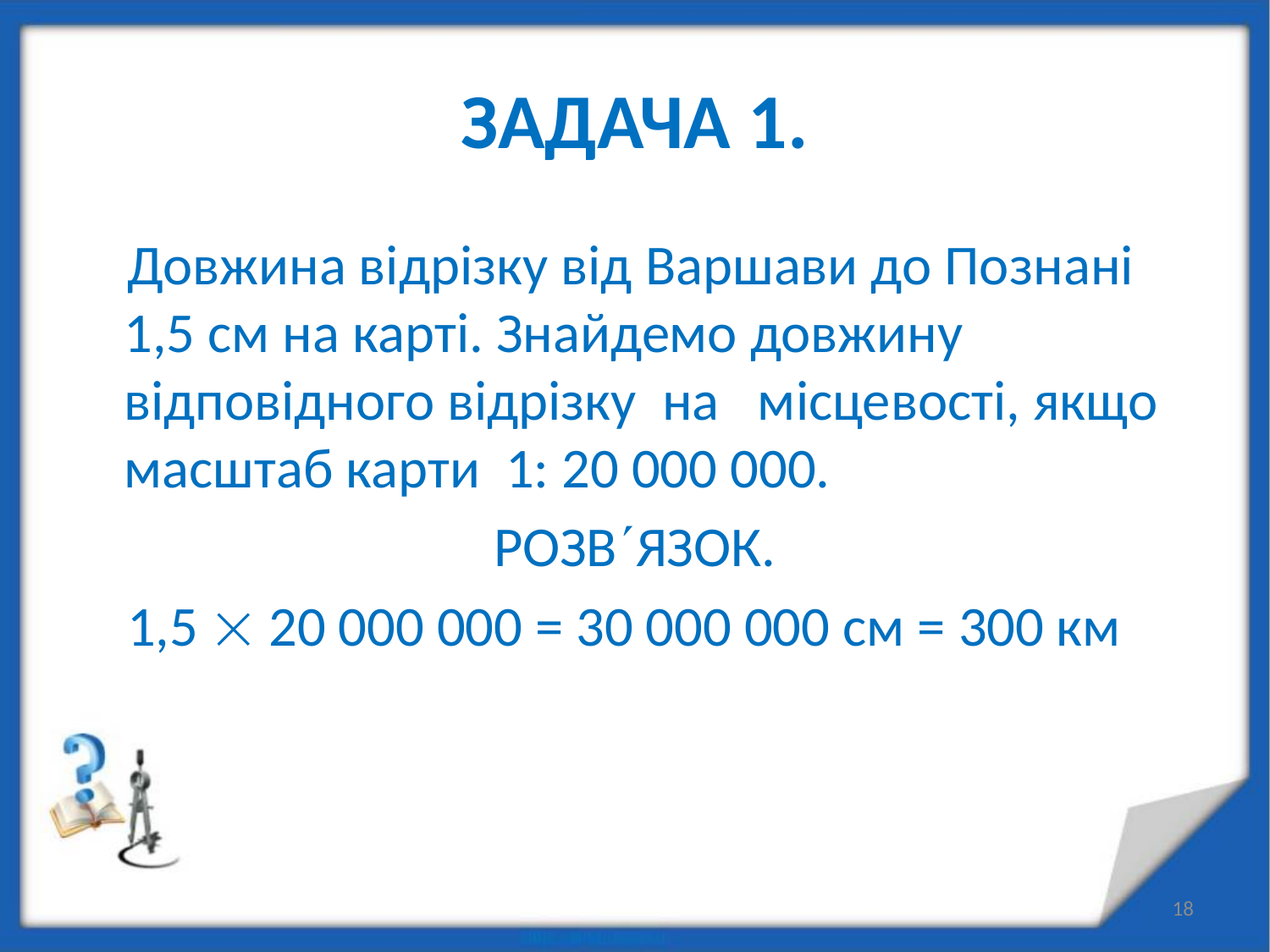

# ЗАДАЧА 1.
    Довжина відрізку від Варшави до Познані 1,5 см на карті. Знайдемо довжину відповідного відрізку  на   місцевості, якщо масштаб карти  1: 20 000 000.
РОЗВ′ЯЗОК.
    1,5 × 20 000 000 = 30 000 000 см = 300 км

18